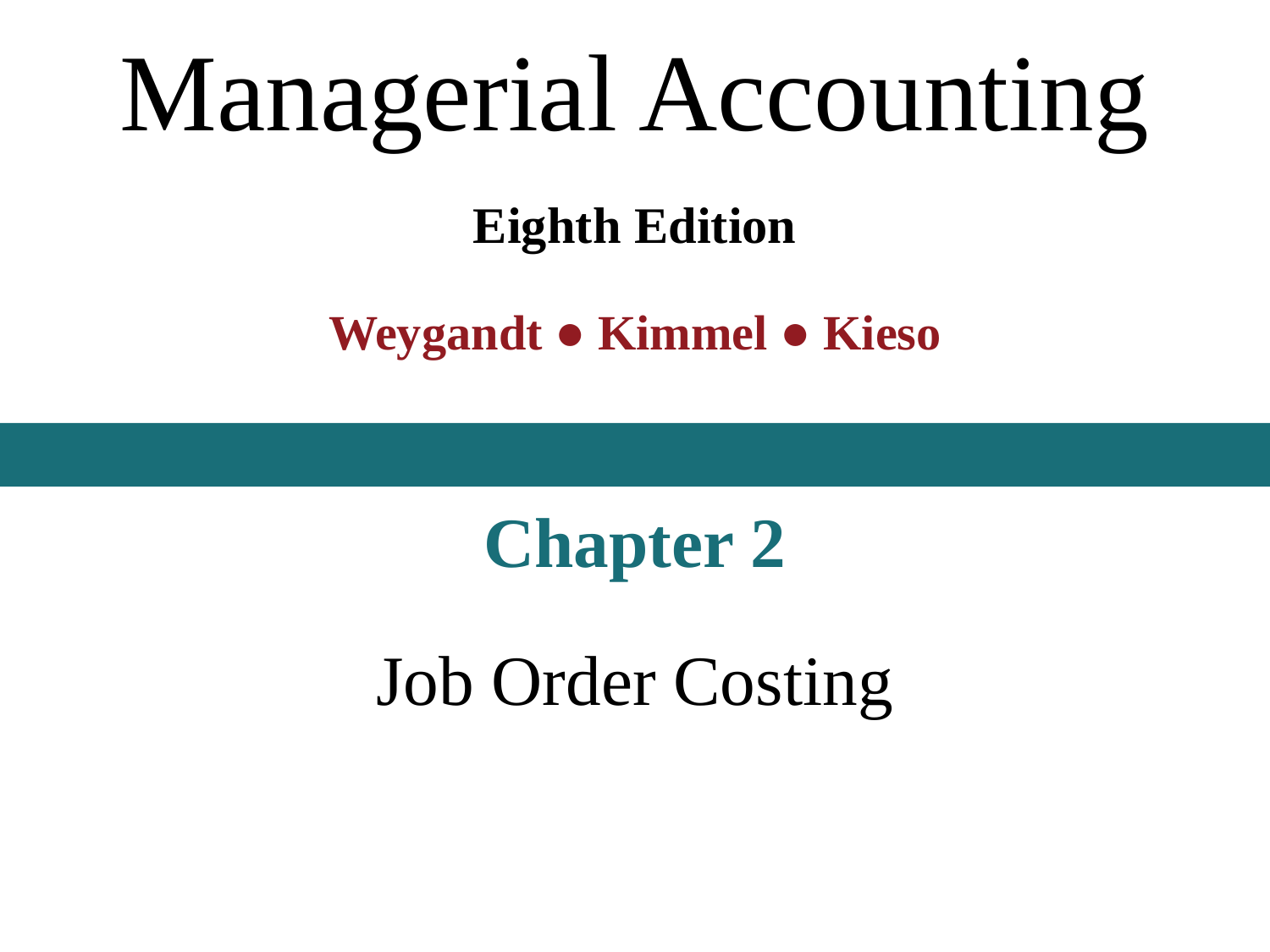

# Managerial Accounting
Eighth Edition
Weygandt ● Kimmel ● Kieso
Chapter 2
Job Order Costing
This slide deck contains animations. Please disable animations if they cause issues with your device.